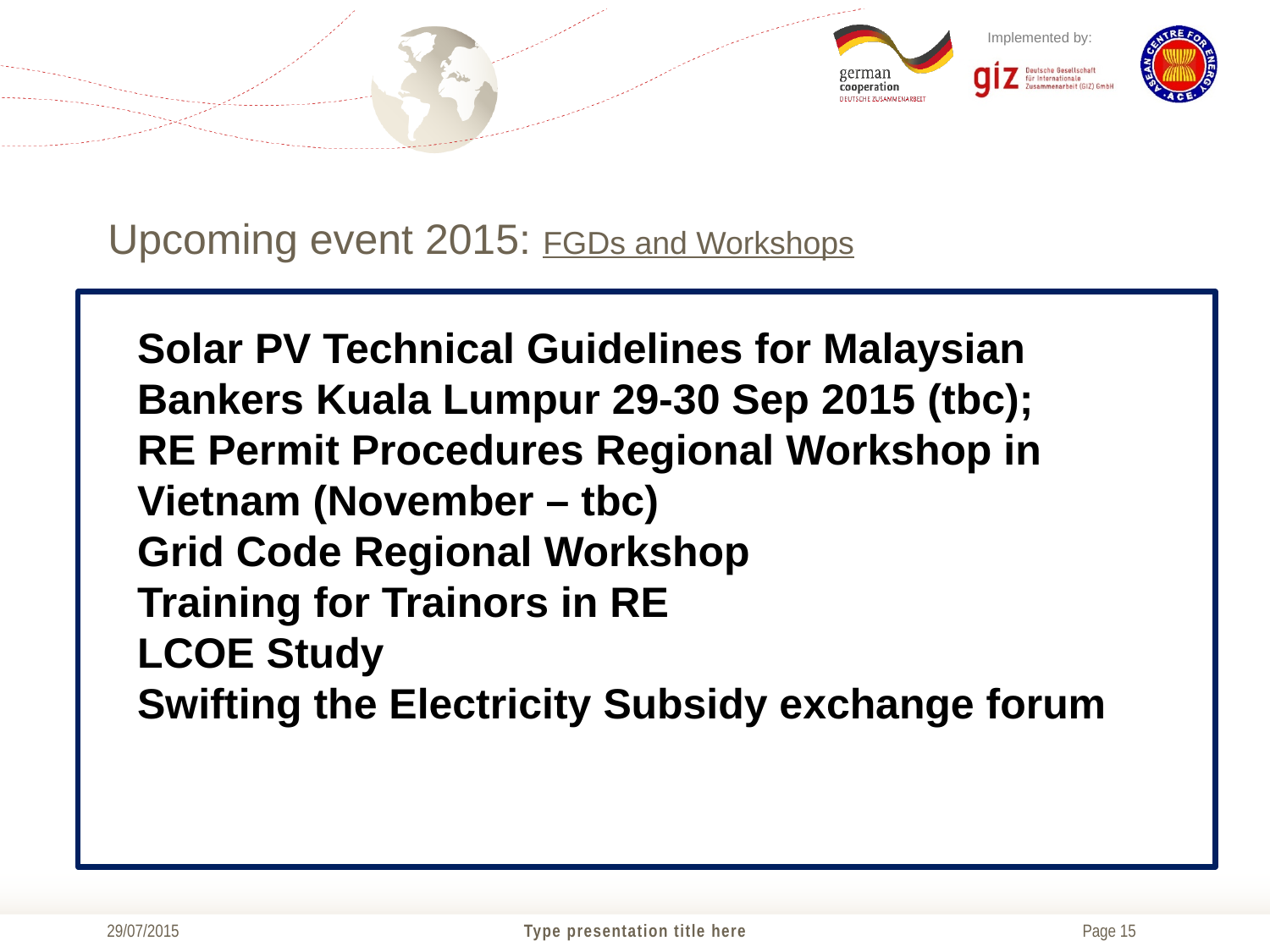

# Upcoming event 2015: FGDs and Workshops

Solar PV Technical Guidelines for Malaysian Bankers Kuala Lumpur 29-30 Sep 2015 (tbc);
RE Permit Procedures Regional Workshop in Vietnam (November – tbc)
Grid Code Regional Workshop
Training for Trainors in RE
LCOE Study
Swifting the Electricity Subsidy exchange forum

29/07/2015
Type presentation title here